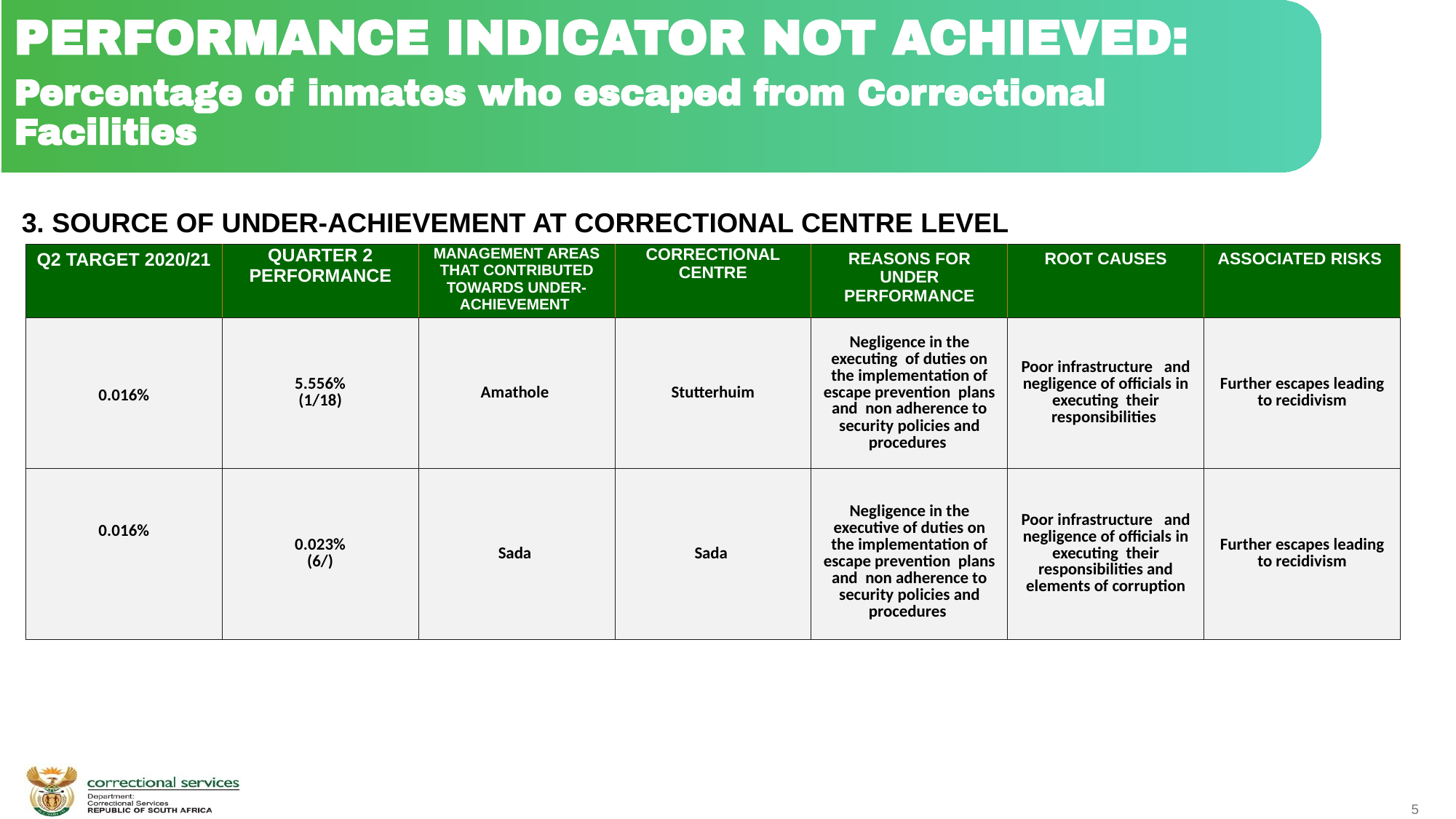

PERFORMANCE INDICATOR NOT ACHIEVED:
Percentage of inmates who escaped from Correctional Facilities

     3. SOURCE OF UNDER-ACHIEVEMENT AT CORRECTIONAL CENTRE LEVEL
| Q2 TARGET 2020/21 | QUARTER 2 PERFORMANCE | MANAGEMENT AREAS THAT CONTRIBUTED TOWARDS UNDER-ACHIEVEMENT | CORRECTIONAL CENTRE | REASONS FOR UNDER PERFORMANCE | ROOT CAUSES | ASSOCIATED RISKS |
| --- | --- | --- | --- | --- | --- | --- |
| 0.016% | 5.556% (1/18) | Amathole | Stutterhuim | Negligence in the executing of duties on the implementation of escape prevention plans and non adherence to security policies and procedures | Poor infrastructure and negligence of officials in executing their responsibilities | Further escapes leading to recidivism |
| 0.016% | 0.023% (6/) | Sada | Sada | Negligence in the executive of duties on the implementation of escape prevention plans and non adherence to security policies and procedures | Poor infrastructure and negligence of officials in executing their responsibilities and elements of corruption | Further escapes leading to recidivism |